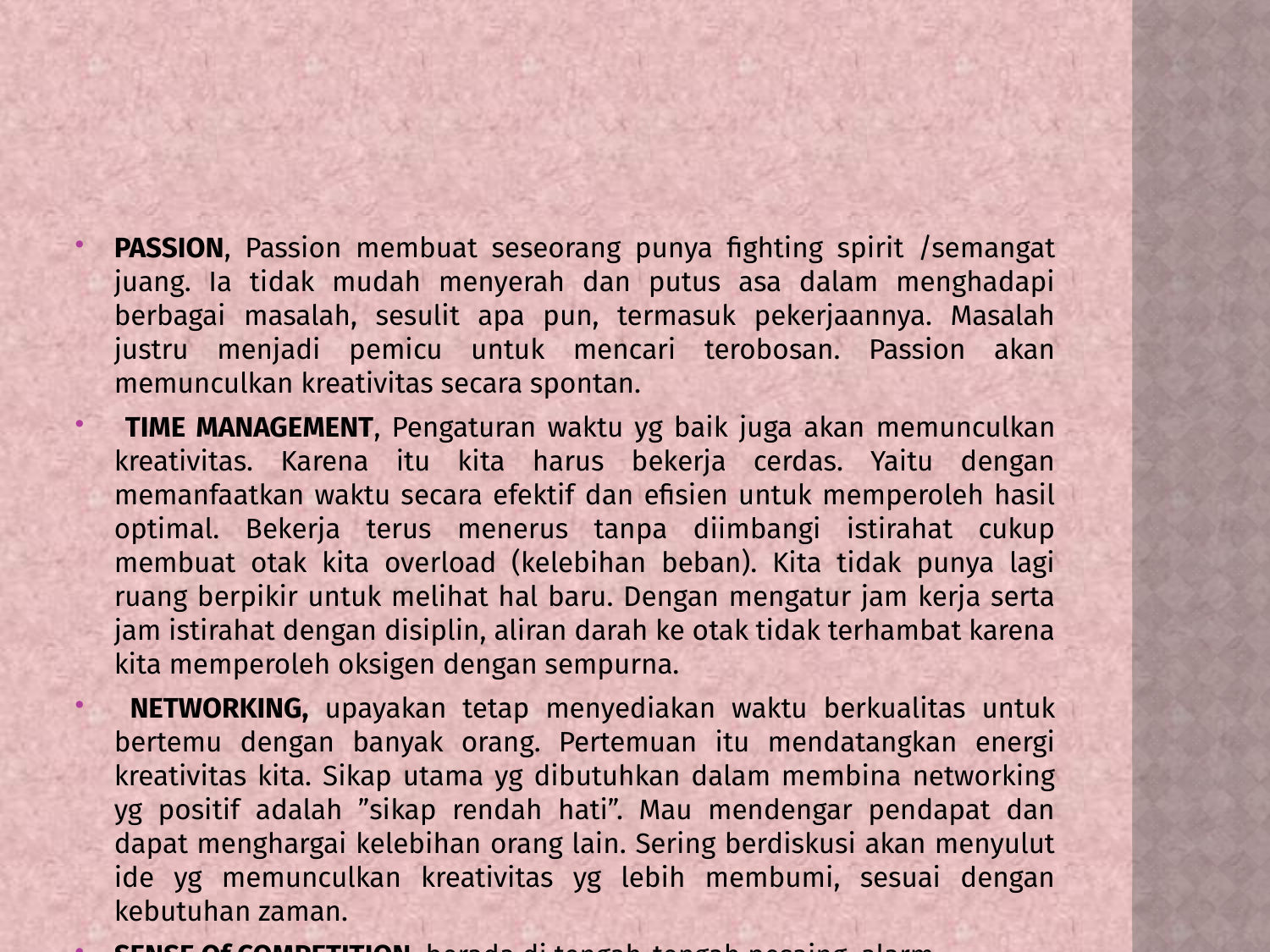

PASSION, Passion membuat seseorang punya fighting spirit /semangat juang. Ia tidak mudah menyerah dan putus asa dalam menghadapi berbagai masalah, sesulit apa pun, termasuk pekerjaannya. Masalah justru menjadi pemicu untuk mencari terobosan. Passion akan memunculkan kreativitas secara spontan.
 TIME MANAGEMENT, Pengaturan waktu yg baik juga akan memunculkan kreativitas. Karena itu kita harus bekerja cerdas. Yaitu dengan memanfaatkan waktu secara efektif dan efisien untuk memperoleh hasil optimal. Bekerja terus menerus tanpa diimbangi istirahat cukup membuat otak kita overload (kelebihan beban). Kita tidak punya lagi ruang berpikir untuk melihat hal baru. Dengan mengatur jam kerja serta jam istirahat dengan disiplin, aliran darah ke otak tidak terhambat karena kita memperoleh oksigen dengan sempurna.
 NETWORKING, upayakan tetap menyediakan waktu berkualitas untuk bertemu dengan banyak orang. Pertemuan itu mendatangkan energi kreativitas kita. Sikap utama yg dibutuhkan dalam membina networking yg positif adalah ”sikap rendah hati”. Mau mendengar pendapat dan dapat menghargai kelebihan orang lain. Sering berdiskusi akan menyulut ide yg memunculkan kreativitas yg lebih membumi, sesuai dengan kebutuhan zaman.
SENSE Of COMPETITION, berada di tengah-tengah pesaing, alarm kewaspadaan kita untuk ”selalu siaga” akan terus berbunyi. Kita tidak hidup dalam zona kenyamanan. Kreativitas akan lebih mudah ditingkatkan saat situasi kita terjepit.